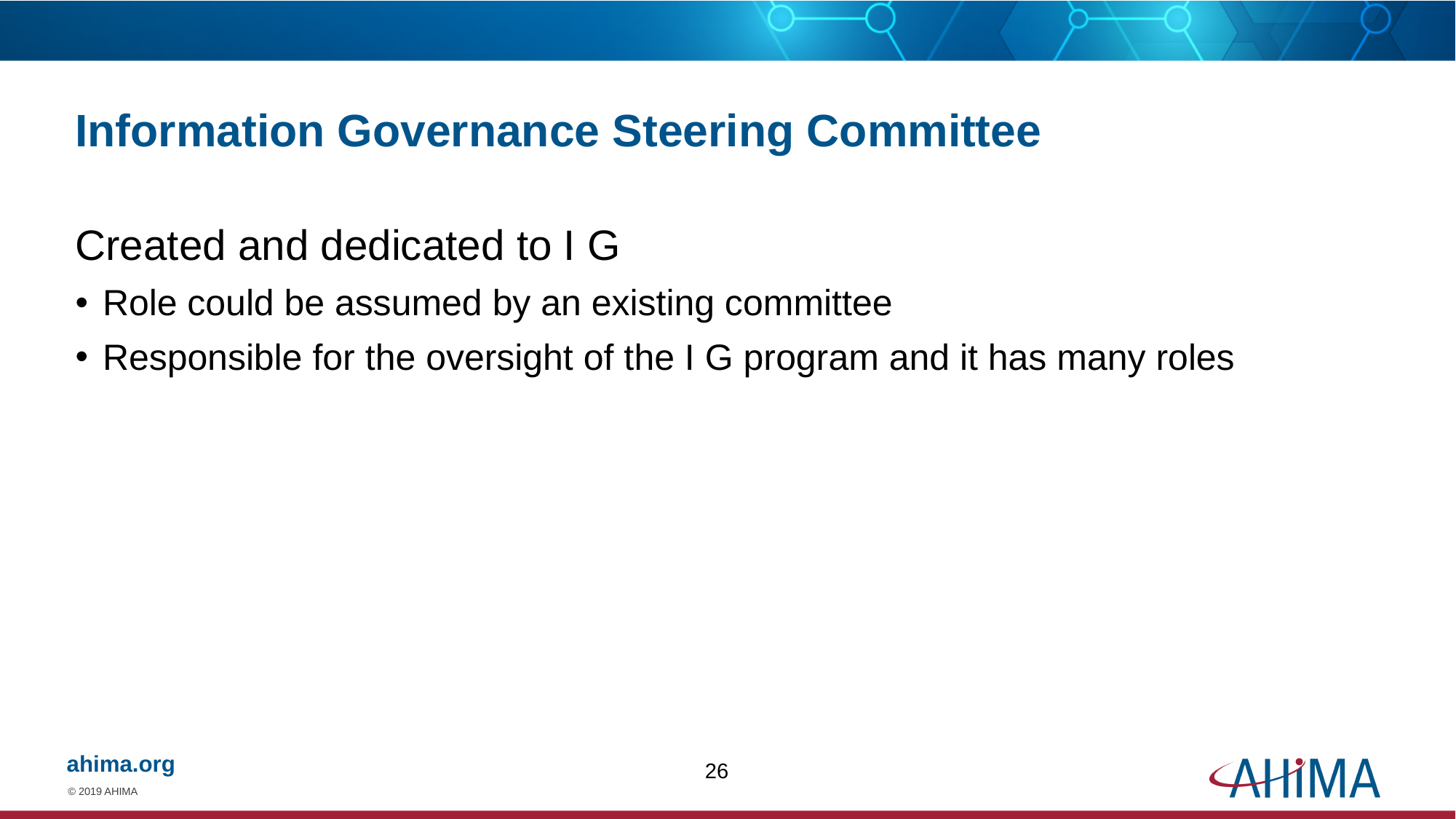

# Information Governance Steering Committee
Created and dedicated to I G
Role could be assumed by an existing committee
Responsible for the oversight of the I G program and it has many roles